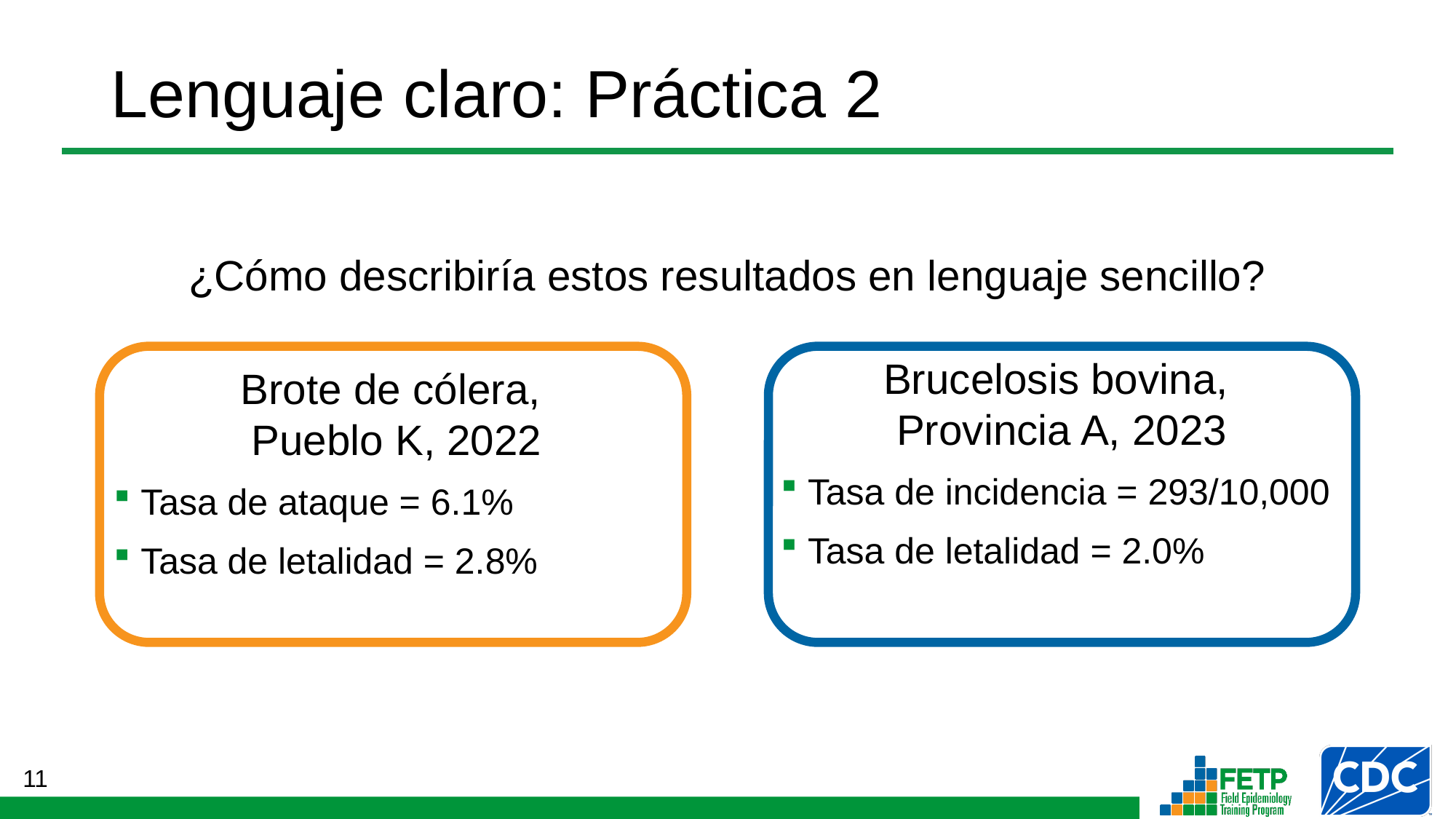

# Lenguaje claro: Práctica 2

¿Cómo describiría estos resultados en lenguaje sencillo?

Brote de cólera,
Pueblo K, 2022
 Tasa de ataque = 6.1%
 Tasa de letalidad = 2.8%

Brucelosis bovina,
Provincia A, 2023
 Tasa de incidencia = 293/10,000
 Tasa de letalidad = 2.0%